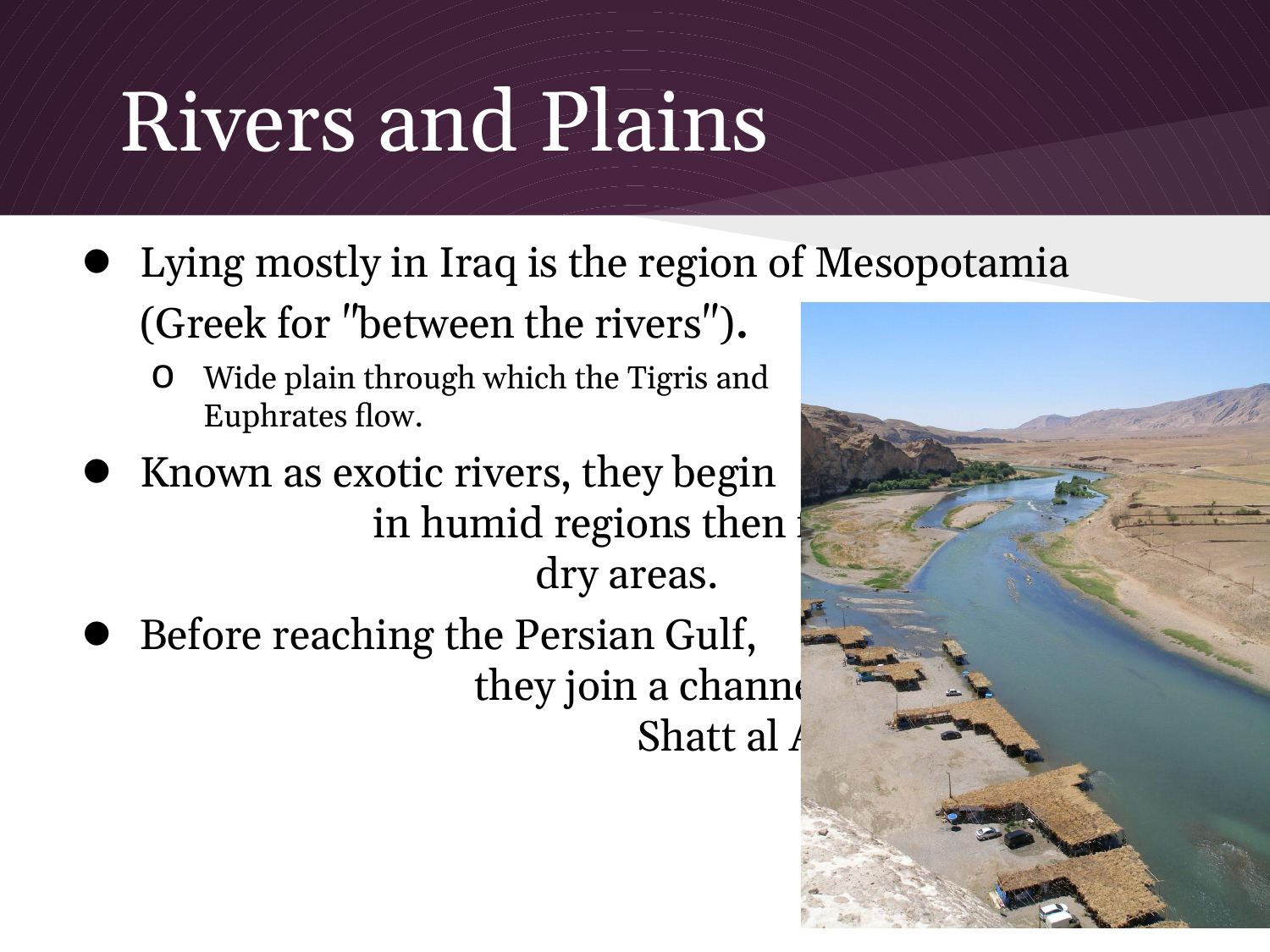

# Rivers and Plains
Lying mostly in Iraq is the region of Mesopotamia (Greek for "between the rivers").
Wide plain through which the Tigris and                                                   Euphrates flow.
Known as exotic rivers, they begin                                                                 in humid regions then flow across                                                          dry areas.
Before reaching the Persian Gulf,                                                                            they join a channel known as the                                                            Shatt al Arab.